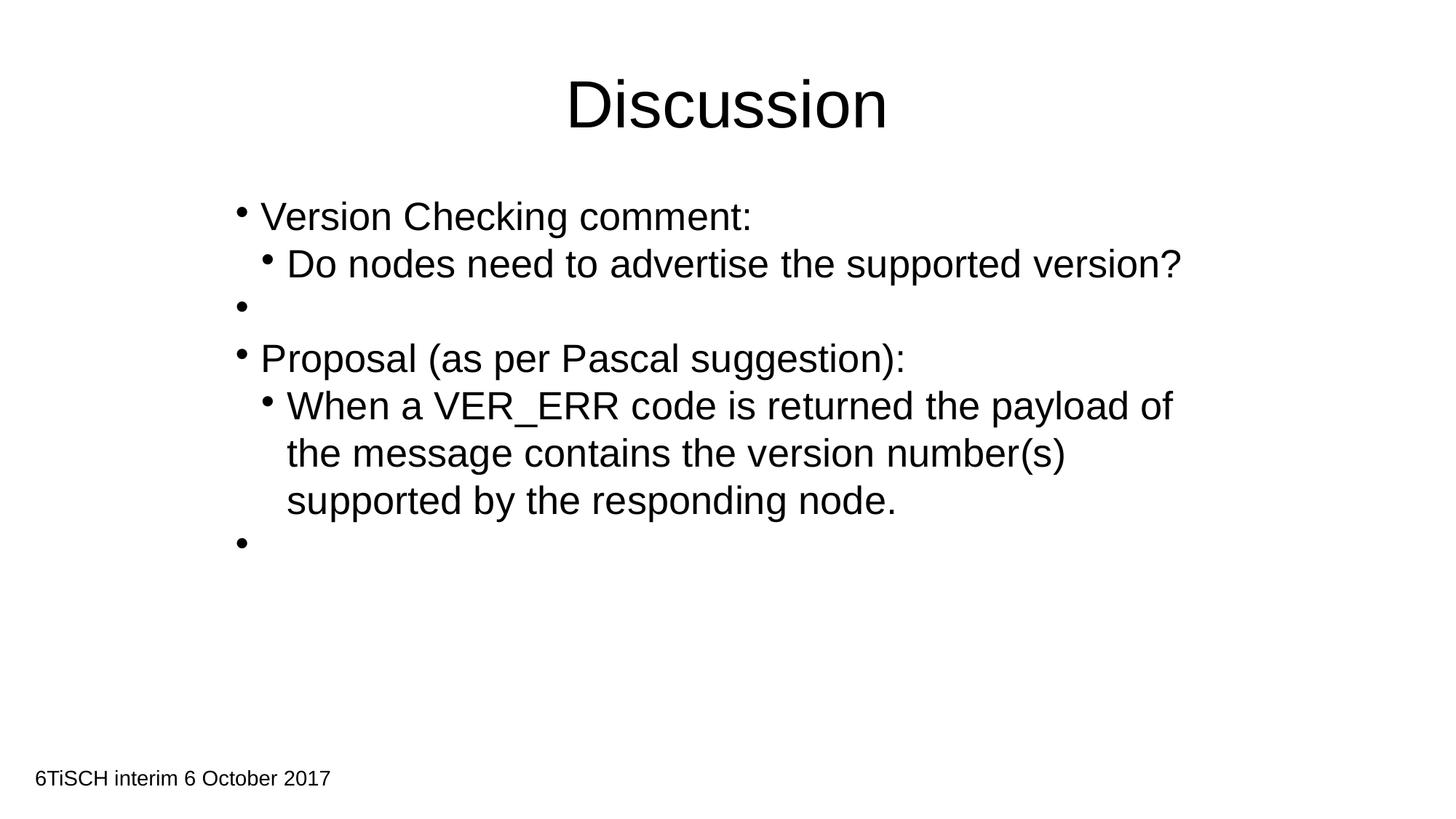

Discussion
Version Checking comment:
Do nodes need to advertise the supported version?

Proposal (as per Pascal suggestion):
When a VER_ERR code is returned the payload of the message contains the version number(s) supported by the responding node.